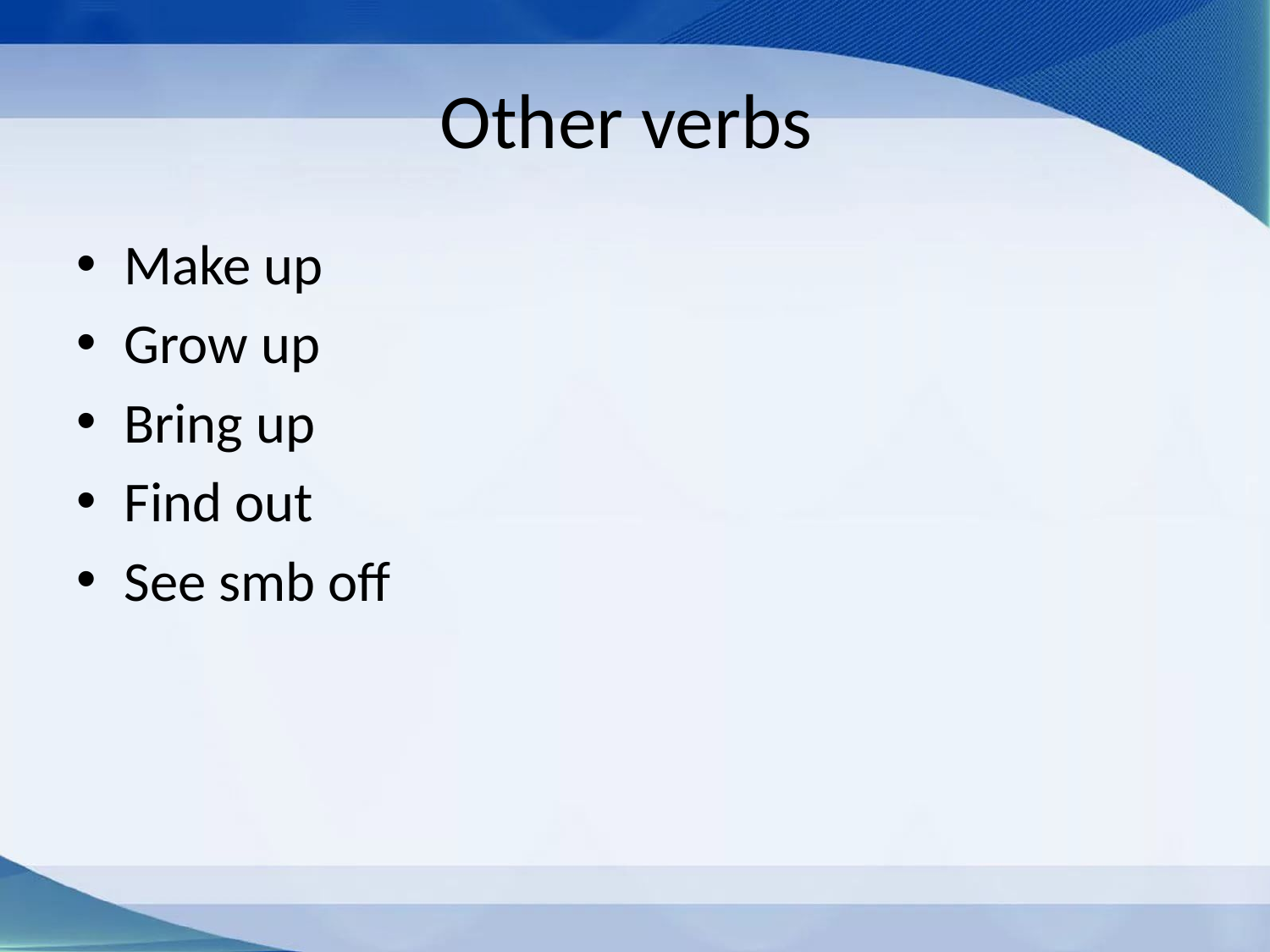

# Other verbs
Make up
Grow up
Bring up
Find out
See smb off